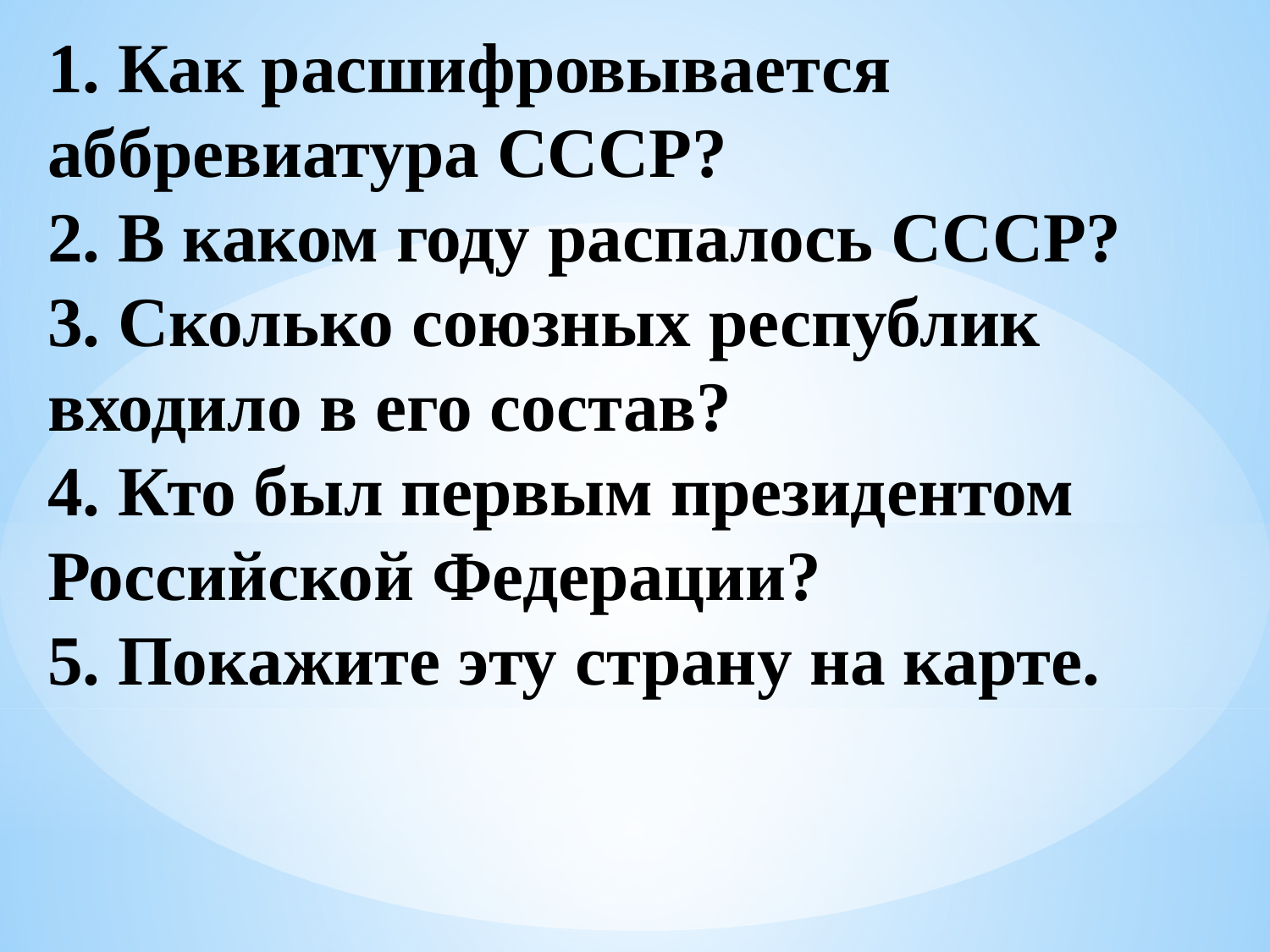

1. Как расшифровывается аббревиатура СССР?
2. В каком году распалось СССР?
3. Сколько союзных республик входило в его состав?
4. Кто был первым президентом Российской Федерации?
5. Покажите эту страну на карте.